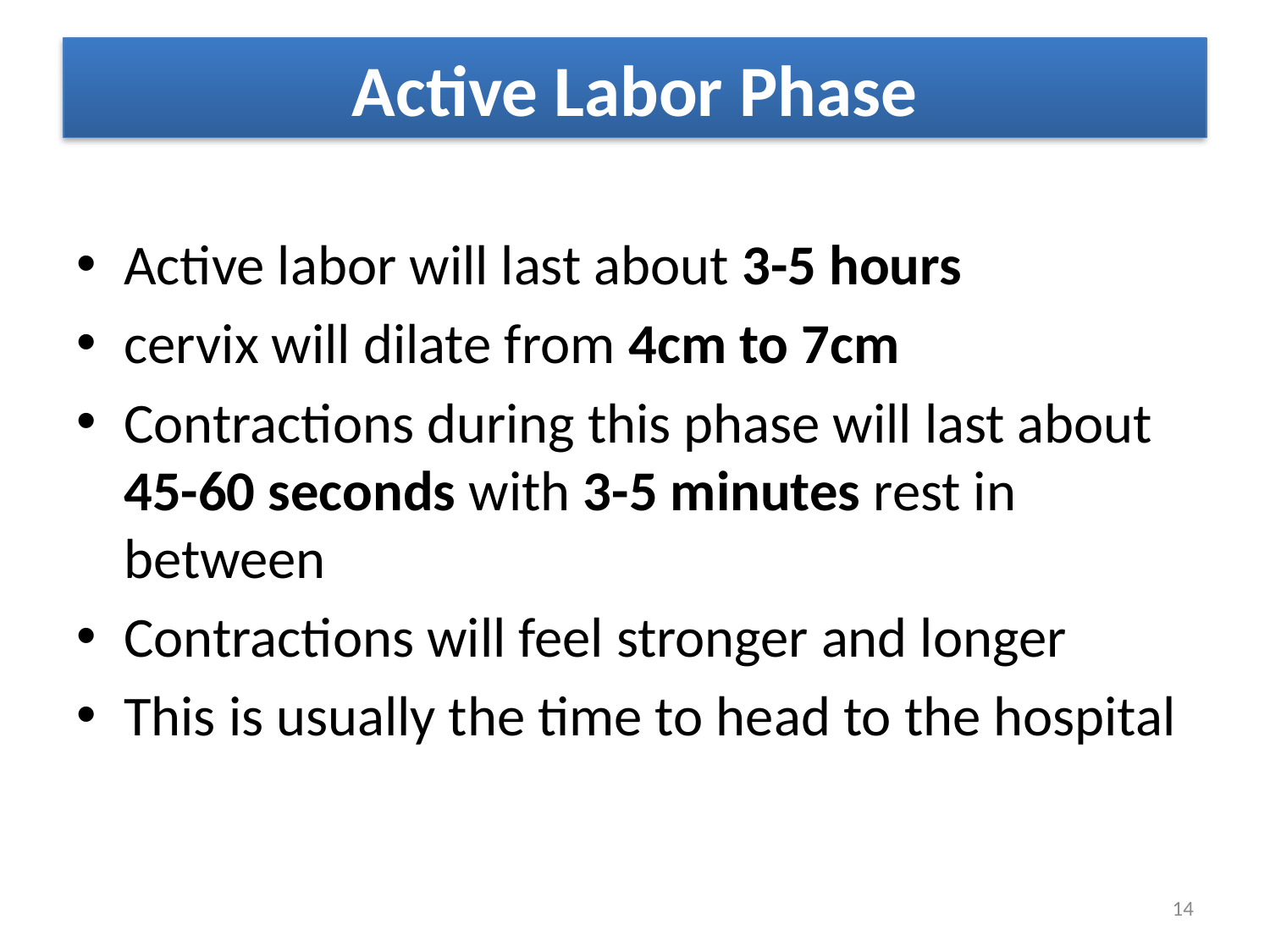

# Active Labor Phase
Active labor will last about 3-5 hours
cervix will dilate from 4cm to 7cm
Contractions during this phase will last about 45-60 seconds with 3-5 minutes rest in between
Contractions will feel stronger and longer
This is usually the time to head to the hospital

14